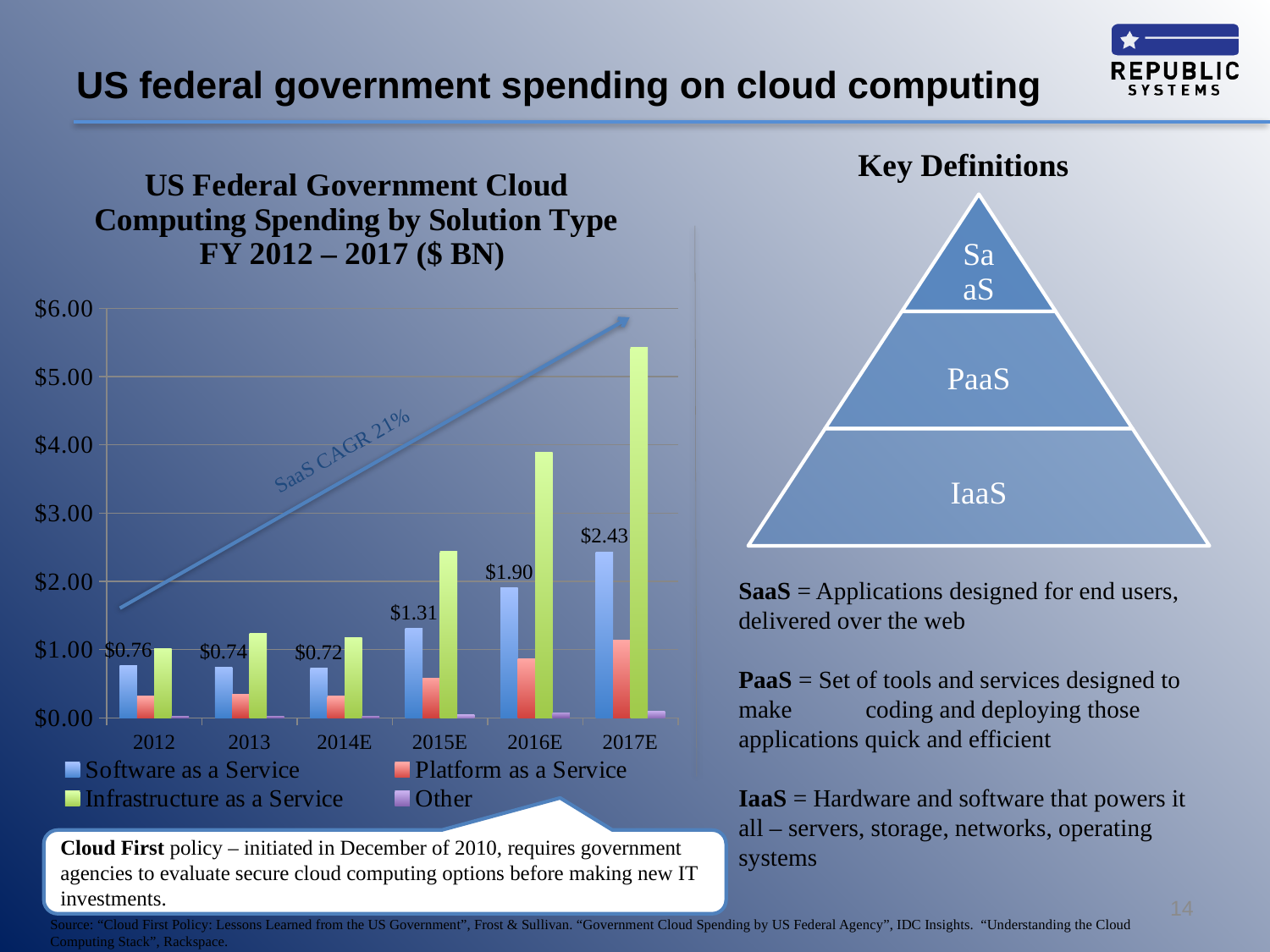

# US federal government spending on cloud computing

### Chart: US Federal Government Cloud Computing Spending by Solution Type
FY 2012 – 2017 ($ BN)

| Category | Software as a Service | Platform as a Service | Infrastructure as a Service | Other |
|---|---|---|---|---|
| 2012 | 0.764800000000001 | 0.3173 | 1.0124 | 0.0193 |
| 2013 | 0.7398 | 0.3419 | 1.235599999999999 | 0.0188 |
| 2014E | 0.7244 | 0.3151 | 1.1804 | 0.0188 |
| 2015E | 1.3067 | 0.5832 | 2.4378 | 0.0509 |
| 2016E | 1.9022 | 0.8711 | 3.8879 | 0.0756 |
| 2017E | 2.4294 | 1.1423 | 5.424799999999998 | 0.0986000000000001 |
Key Definitions
SaaS
PaaS
IaaS
SaaS CAGR 21%
SaaS = Applications designed for end users, delivered over the web

PaaS = Set of tools and services designed to make 	coding and deploying those applications quick and efficient

IaaS = Hardware and software that powers it all – servers, storage, networks, operating systems
Cloud First policy – initiated in December of 2010, requires government agencies to evaluate secure cloud computing options before making new IT investments.
Sources:
14
Source: “Cloud First Policy: Lessons Learned from the US Government”, Frost & Sullivan. “Government Cloud Spending by US Federal Agency”, IDC Insights.  “Understanding the Cloud Computing Stack”, Rackspace.